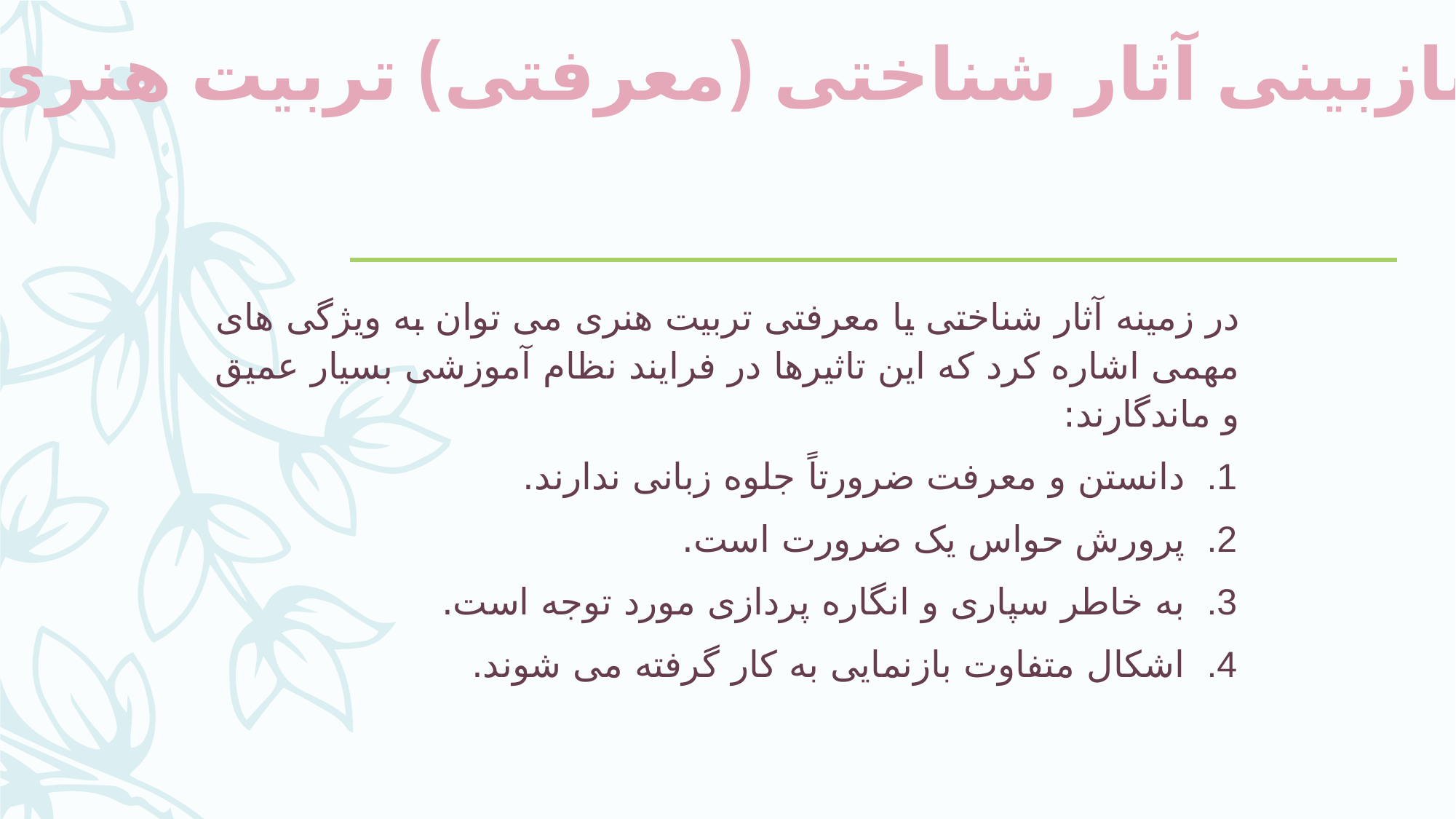

بازبینی آثار شناختی (معرفتی) تربیت هنری
در زمینه آثار شناختی یا معرفتی تربیت هنری می توان به ویژگی های مهمی اشاره کرد که این تاثیرها در فرایند نظام آموزشی بسیار عمیق و ماندگارند:
دانستن و معرفت ضرورتاً جلوه زبانی ندارند.
پرورش حواس یک ضرورت است.
به خاطر سپاری و انگاره پردازی مورد توجه است.
اشکال متفاوت بازنمایی به کار گرفته می شوند.